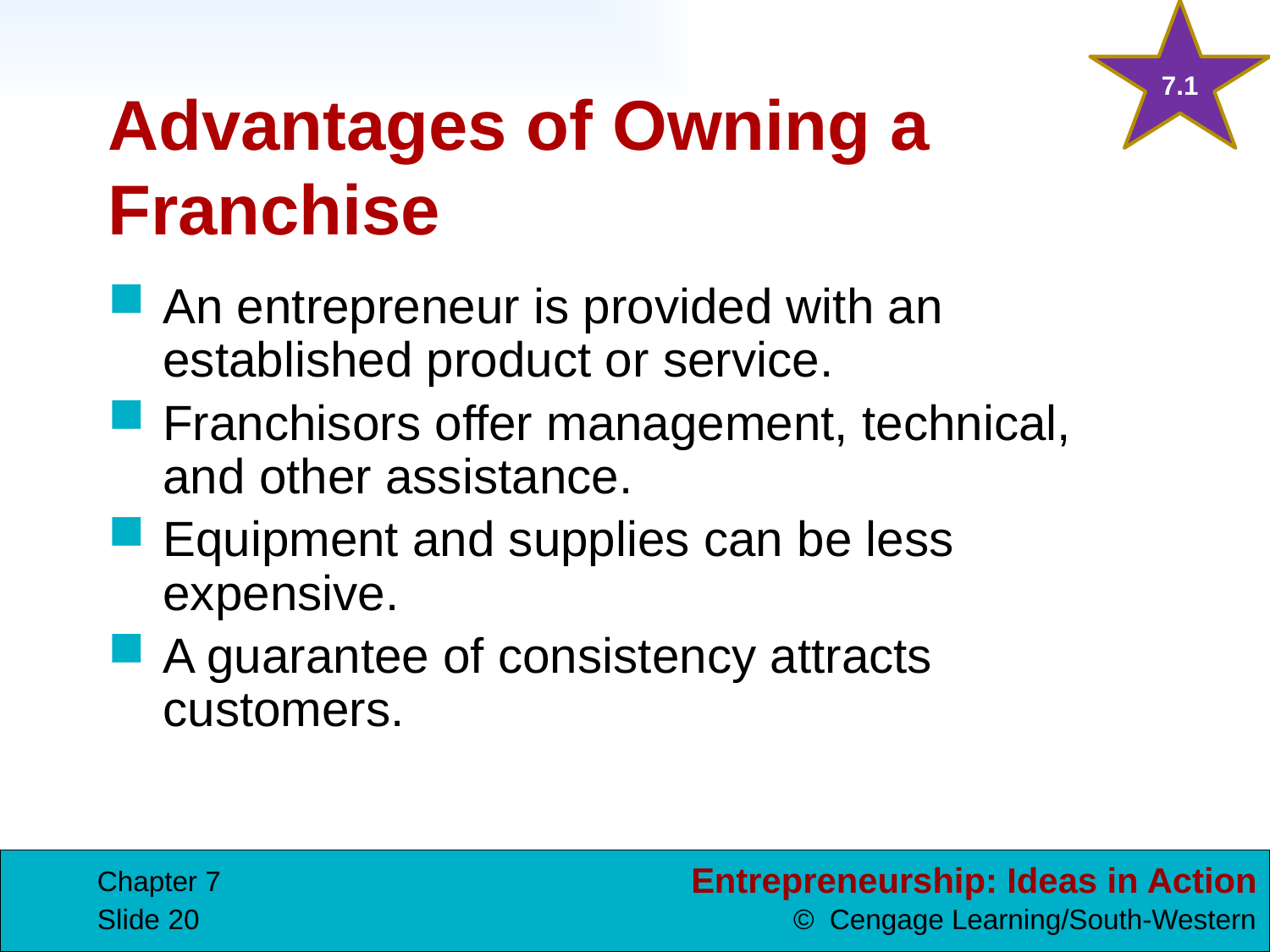

7.1
# Advantages of Owning a Franchise
An entrepreneur is provided with an established product or service.
Franchisors offer management, technical, and other assistance.
Equipment and supplies can be less expensive.
A guarantee of consistency attracts customers.
Chapter 7
Slide 20